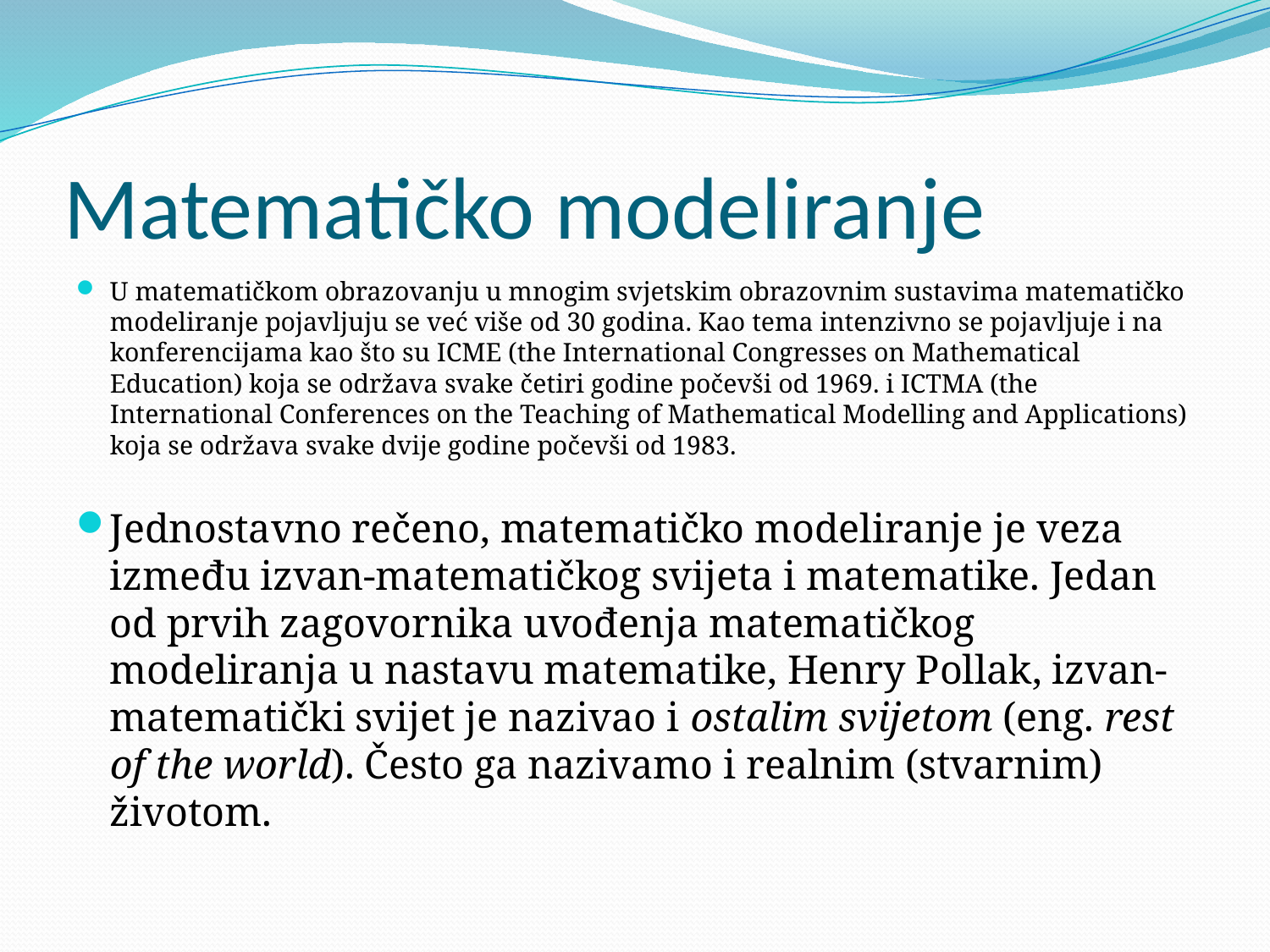

# Matematičko modeliranje
U matematičkom obrazovanju u mnogim svjetskim obrazovnim sustavima matematičko modeliranje pojavljuju se već više od 30 godina. Kao tema intenzivno se pojavljuje i na konferencijama kao što su ICME (the International Congresses on Mathematical Education) koja se održava svake četiri godine počevši od 1969. i ICTMA (the International Conferences on the Teaching of Mathematical Modelling and Applications) koja se održava svake dvije godine počevši od 1983.

Jednostavno rečeno, matematičko modeliranje je veza između izvan-matematičkog svijeta i matematike. Jedan od prvih zagovornika uvođenja matematičkog modeliranja u nastavu matematike, Henry Pollak, izvan-matematički svijet je nazivao i ostalim svijetom (eng. rest of the world). Često ga nazivamo i realnim (stvarnim) životom.